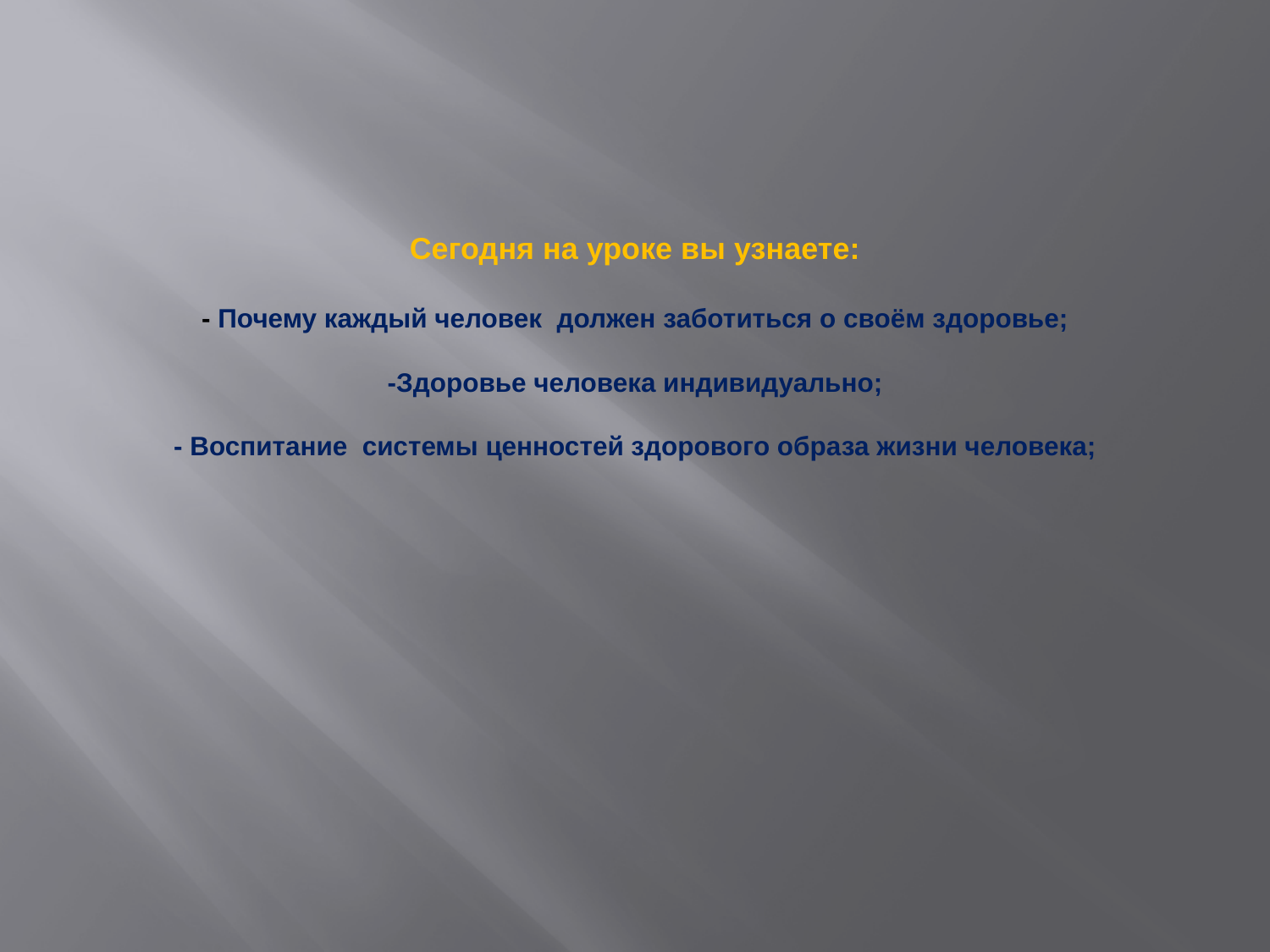

# Сегодня на уроке вы узнаете: - Почему каждый человек  должен заботиться о своём здоровье; -Здоровье человека индивидуально; - Воспитание  системы ценностей здорового образа жизни человека;